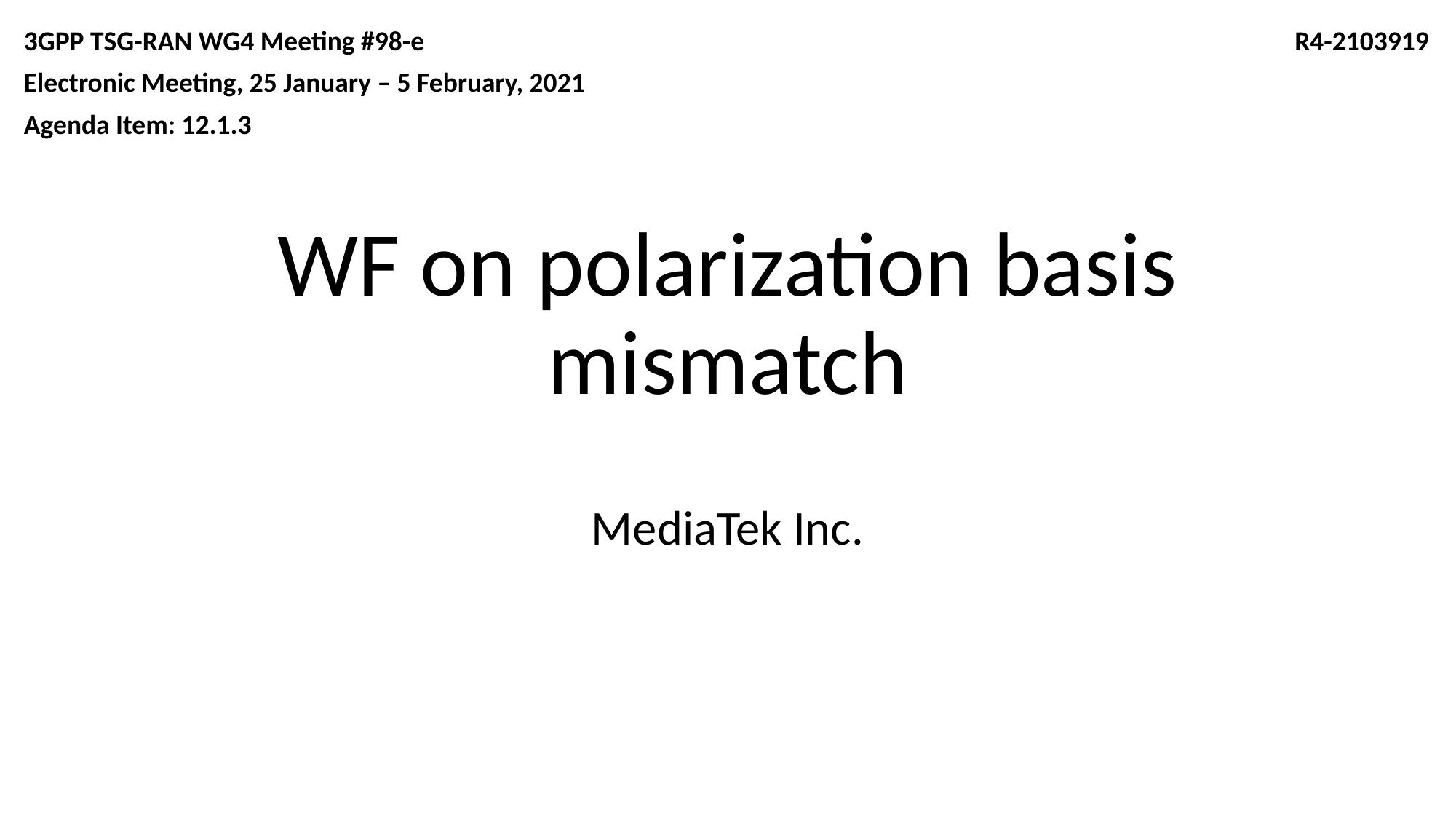

3GPP TSG-RAN WG4 Meeting #98-e
Electronic Meeting, 25 January – 5 February, 2021
Agenda Item: 12.1.3
R4-2103919
# WF on polarization basis mismatch
MediaTek Inc.